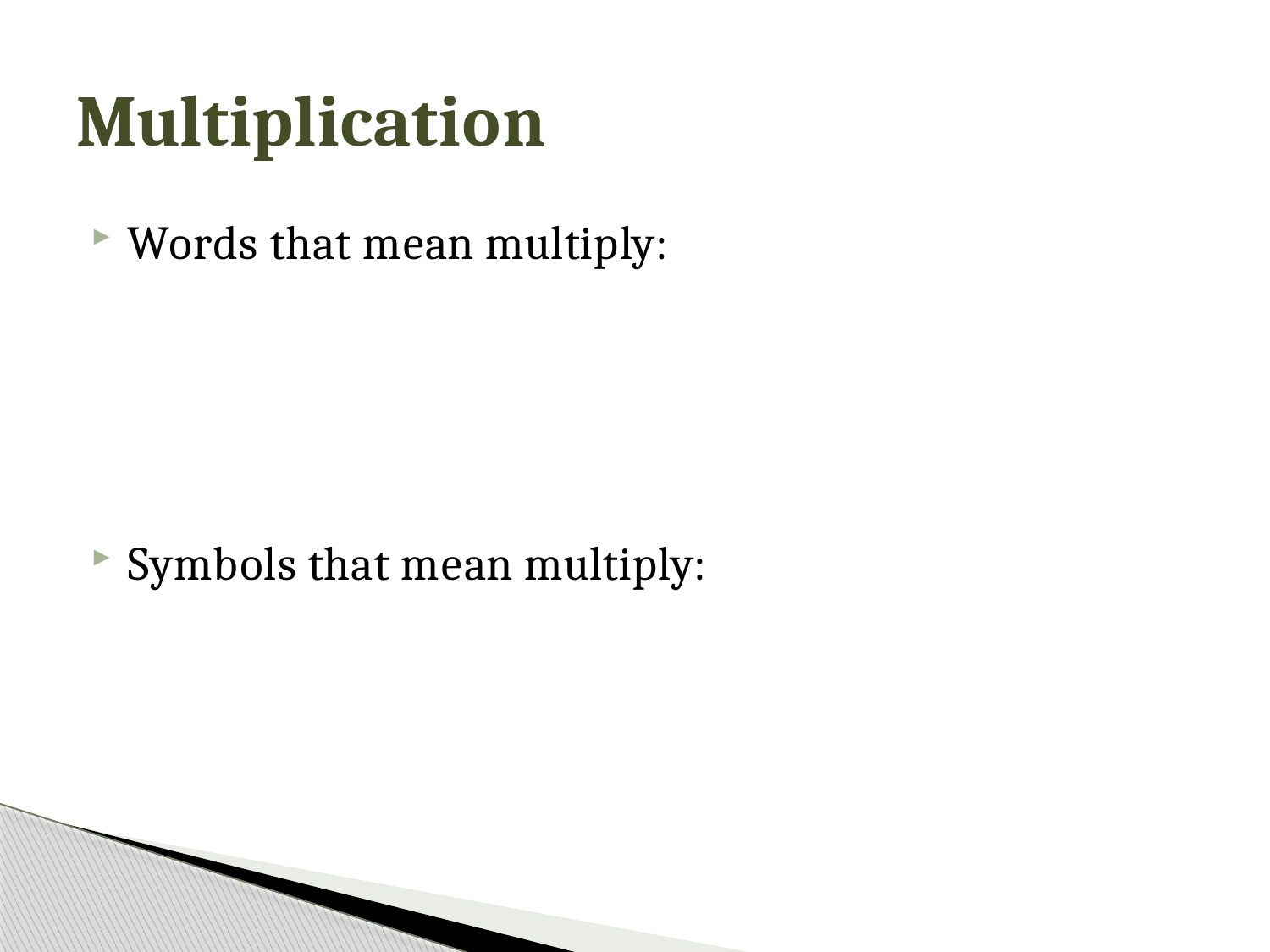

# Multiplication
Words that mean multiply:

Symbols that mean multiply: